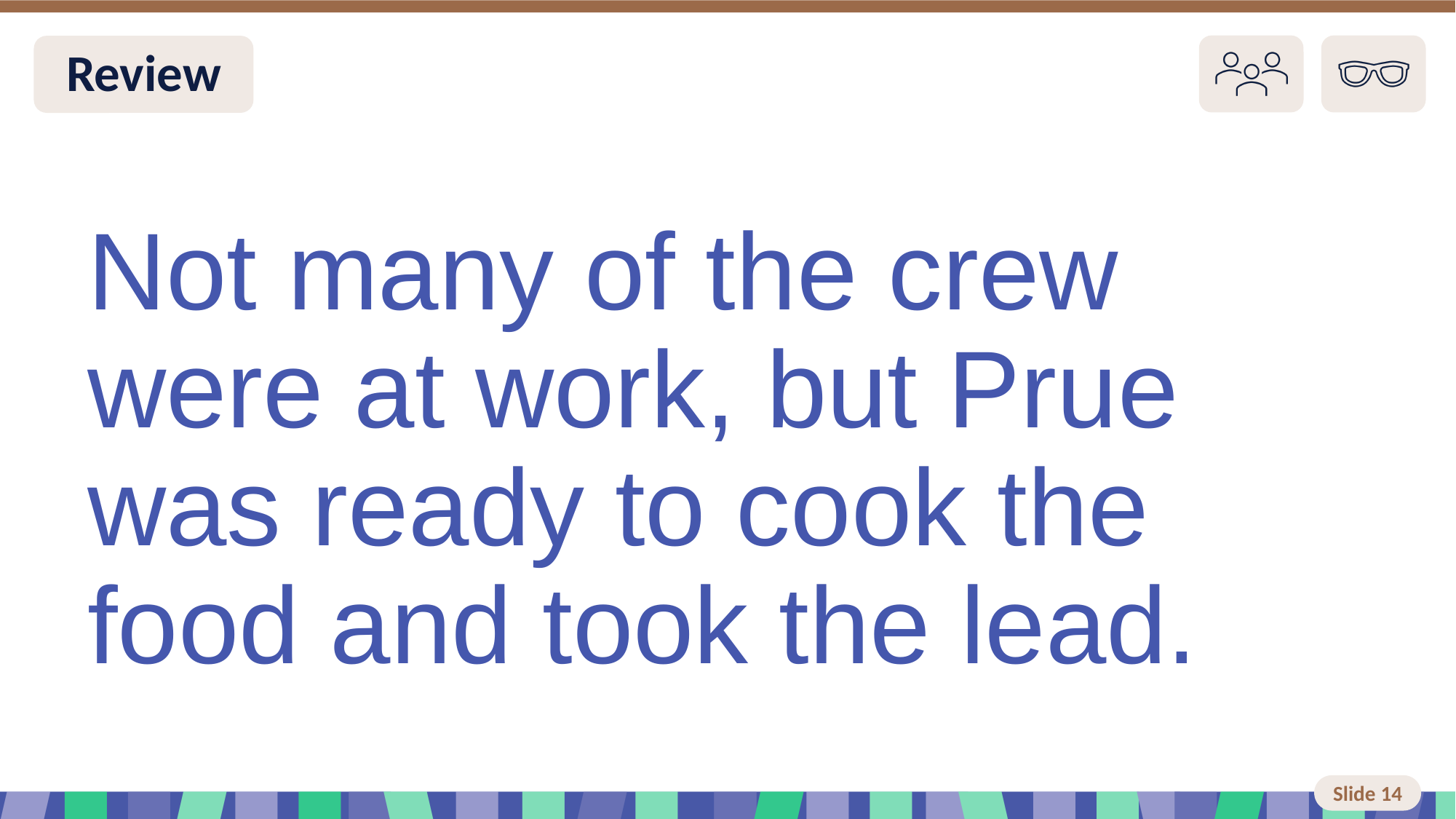

# Slide 14 Review You do
Not many of the crew were at work, but Prue was ready to cook the food and took the lead.